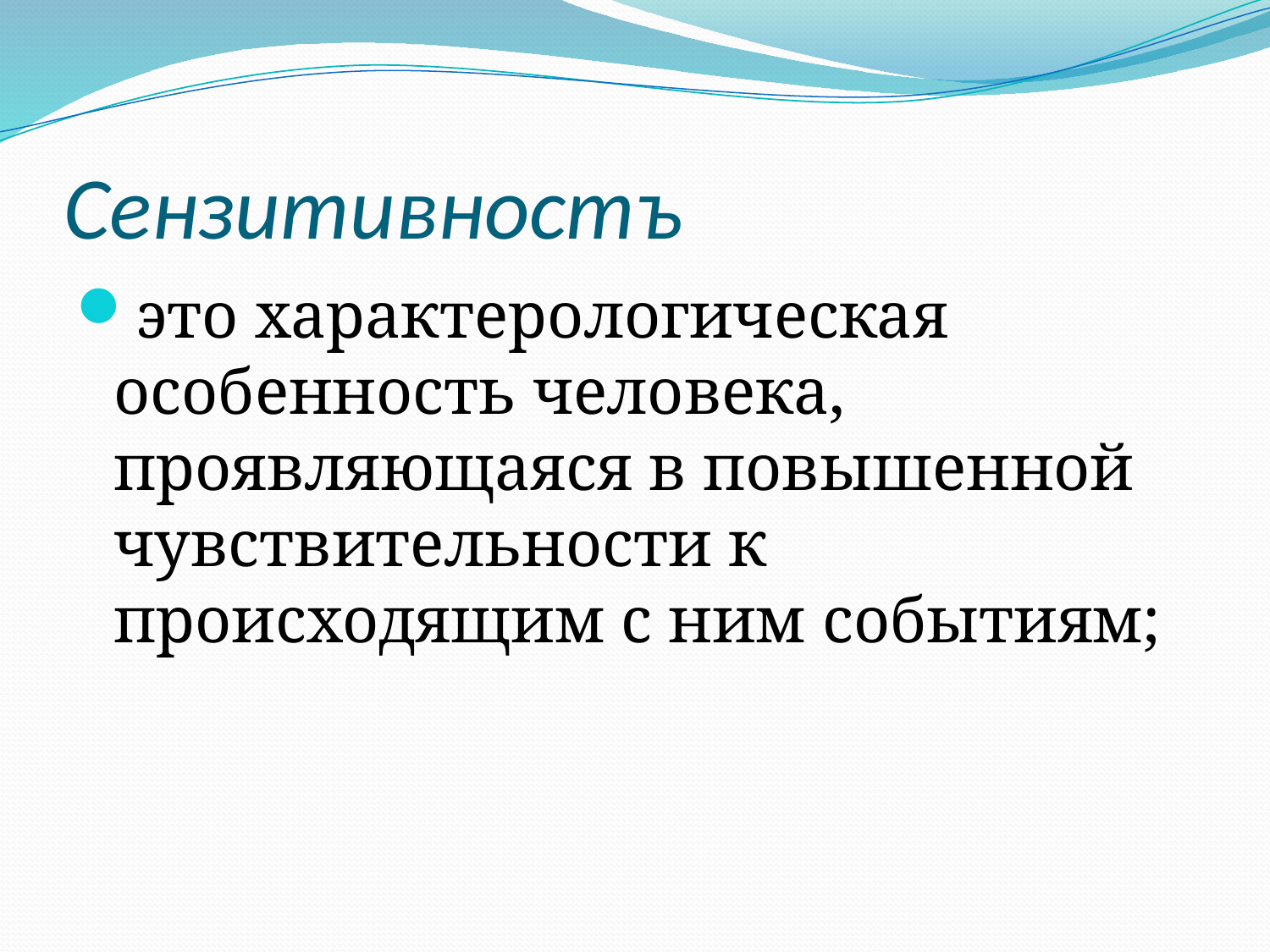

# Сензитивностъ
это характерологическая особенность человека, проявляющаяся в повышенной чувствительности к происходящим с ним событиям;